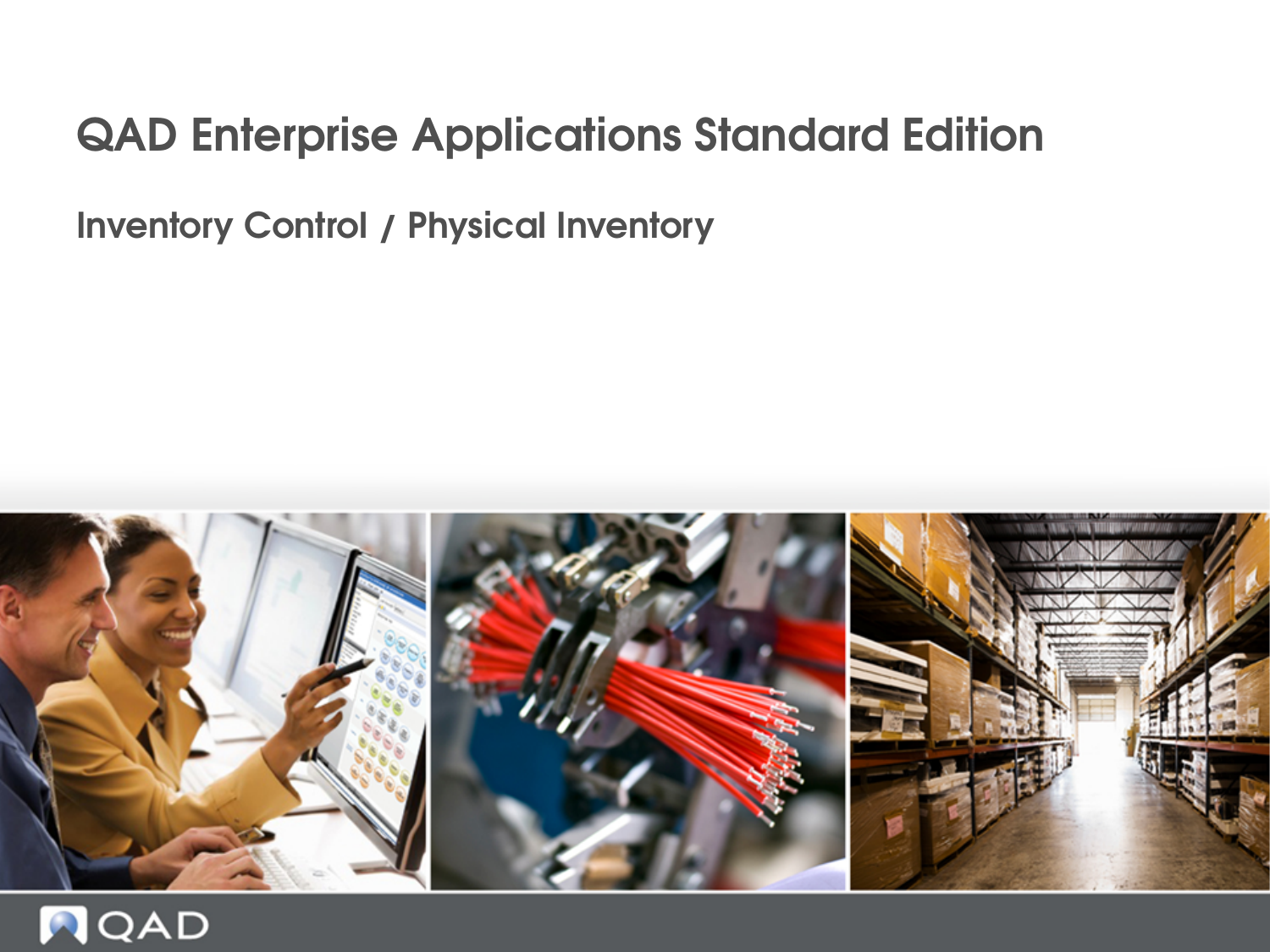

# QAD Enterprise Applications Standard Edition
Inventory Control / Physical Inventory